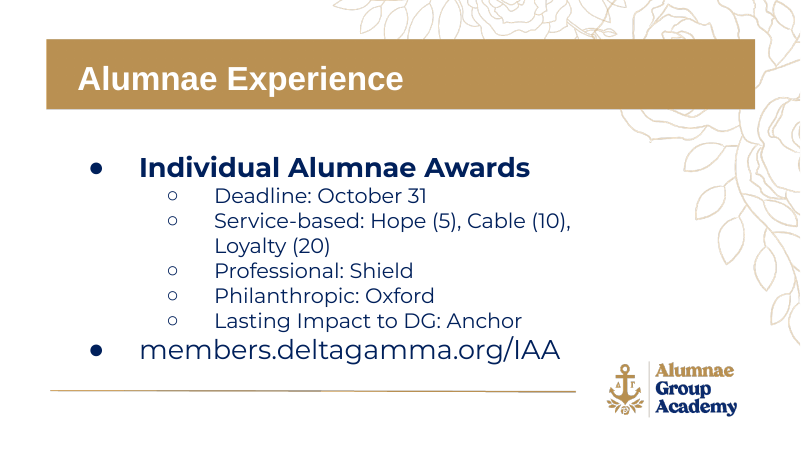

Alumnae Experience

Individual Alumnae Awards
Deadline: October 31
Service-based: Hope (5), Cable (10), Loyalty (20)
Professional: Shield
Philanthropic: Oxford
Lasting Impact to DG: Anchor
members.deltagamma.org/IAA